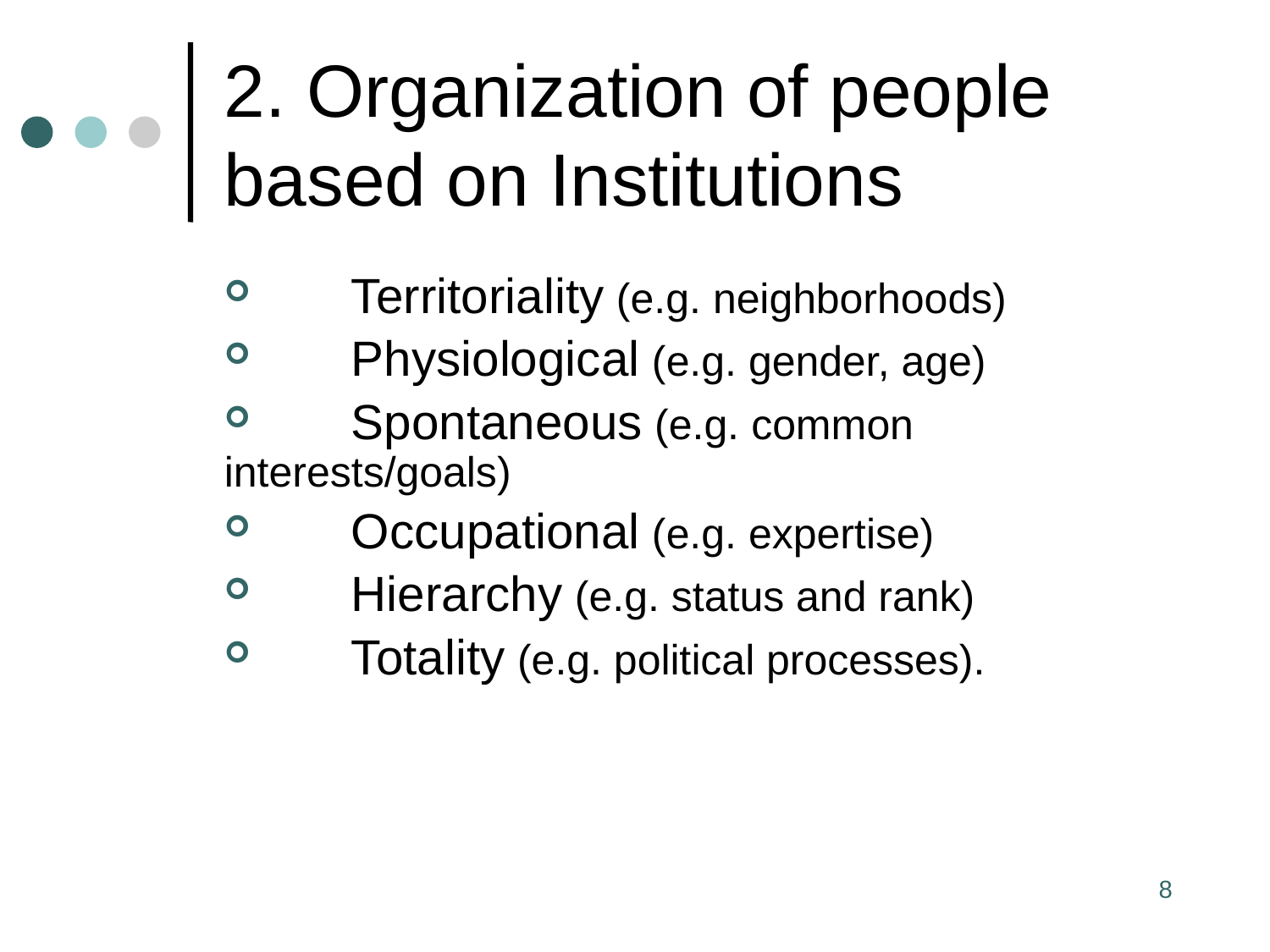

# 2. Organization of people based on Institutions
	Territoriality (e.g. neighborhoods)
 	Physiological (e.g. gender, age)
 	Spontaneous (e.g. common interests/goals)
 	Occupational (e.g. expertise)
 	Hierarchy (e.g. status and rank)
 	Totality (e.g. political processes).

8